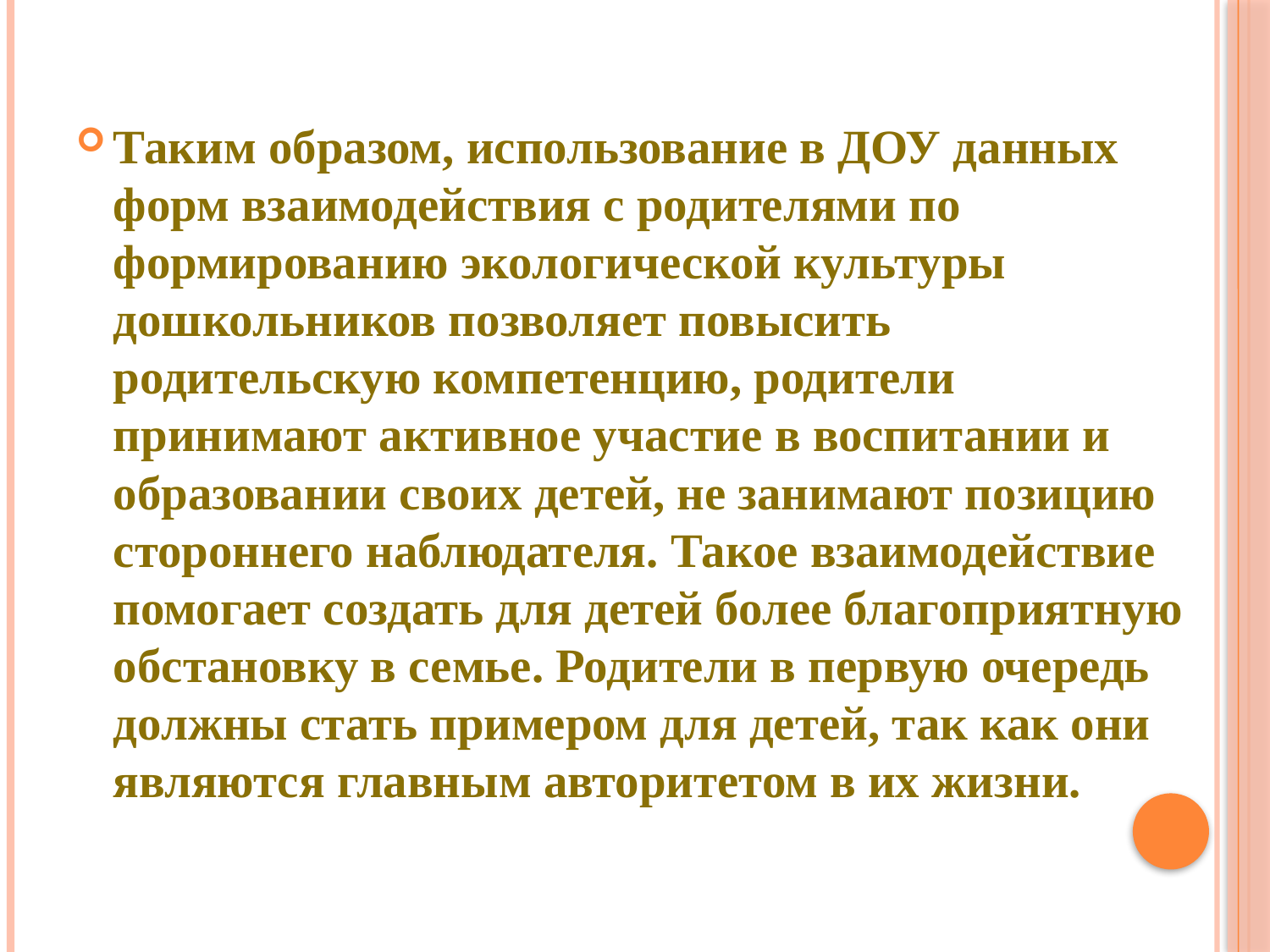

Таким образом, использование в ДОУ данных форм взаимодействия с родителями по формированию экологической культуры дошкольников позволяет повысить родительскую компетенцию, родители принимают активное участие в воспитании и образовании своих детей, не занимают позицию стороннего наблюдателя. Такое взаимодействие помогает создать для детей более благоприятную обстановку в семье. Родители в первую очередь должны стать примером для детей, так как они являются главным авторитетом в их жизни.